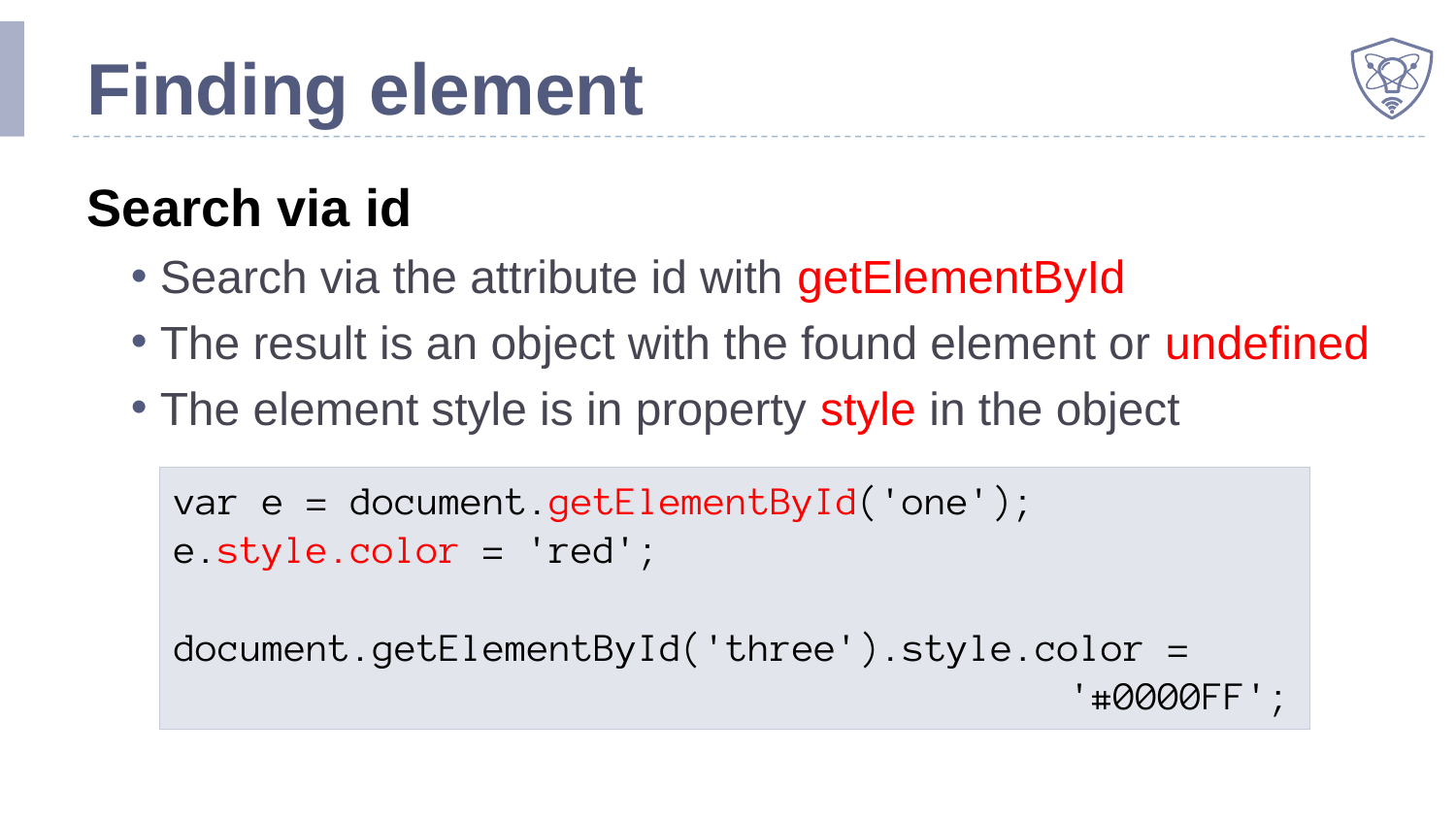

# Finding element
Search via id
Search via the attribute id with getElementById
The result is an object with the found element or undefined
The element style is in property style in the object
var e = document.getElementById('one');
e.style.color = 'red';

document.getElementById('three').style.color =
						 '#0000FF';